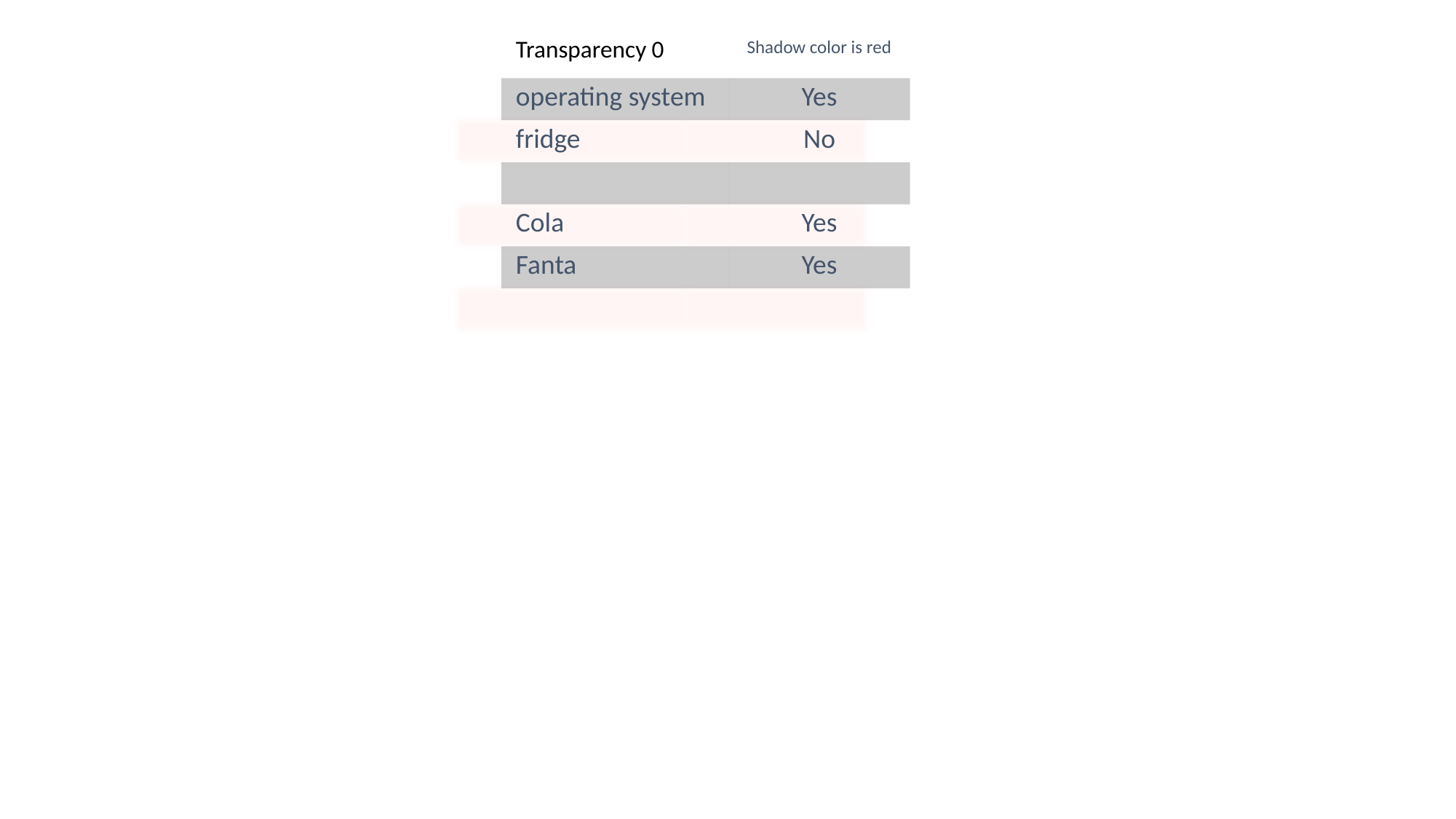

| Transparency 0 | Shadow color is red |
| --- | --- |
| operating system | Yes |
| fridge | No |
|  |  |
| Cola | Yes |
| Fanta | Yes |